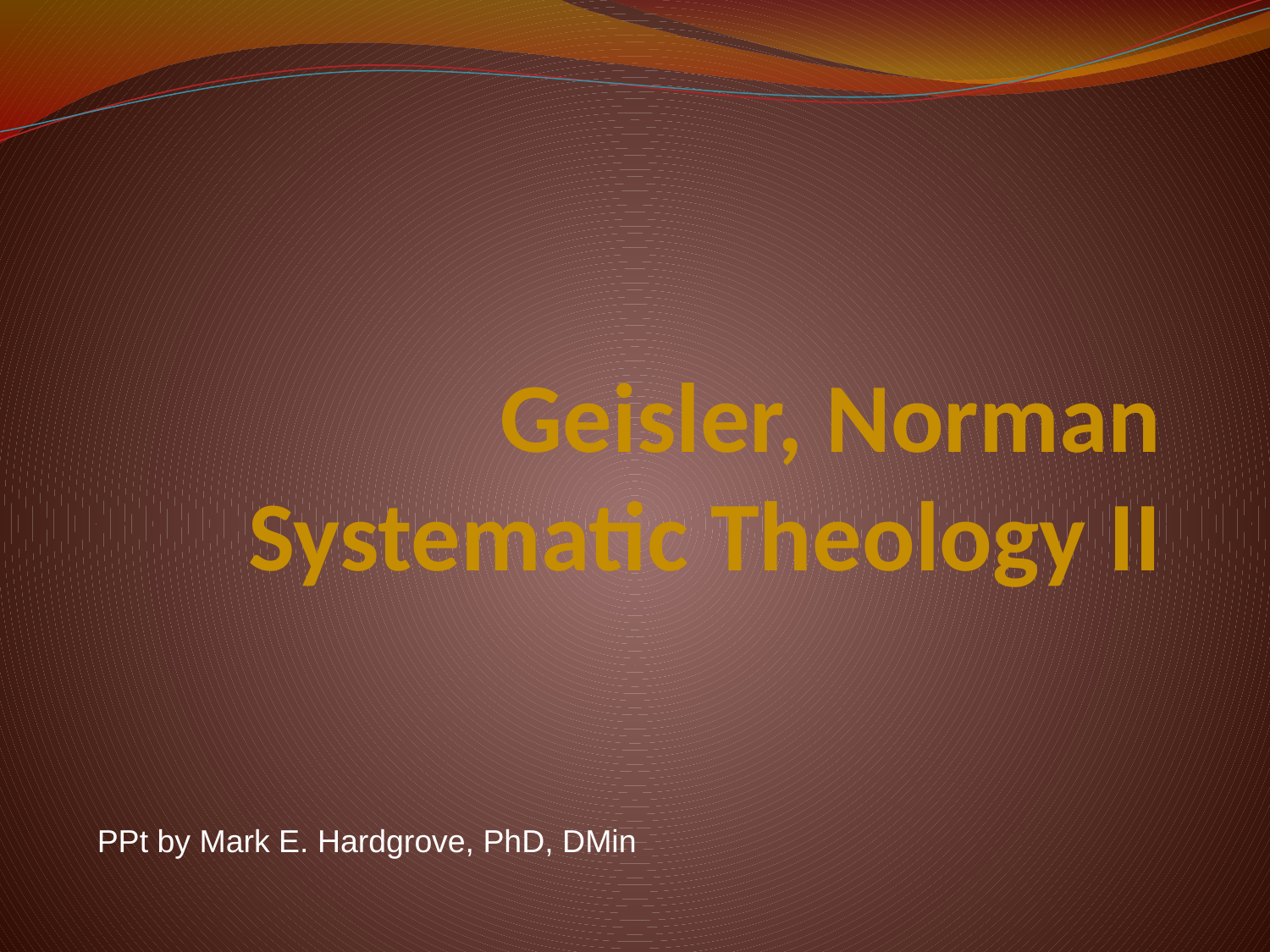

# Geisler, Norman Systematic Theology II
PPt by Mark E. Hardgrove, PhD, DMin